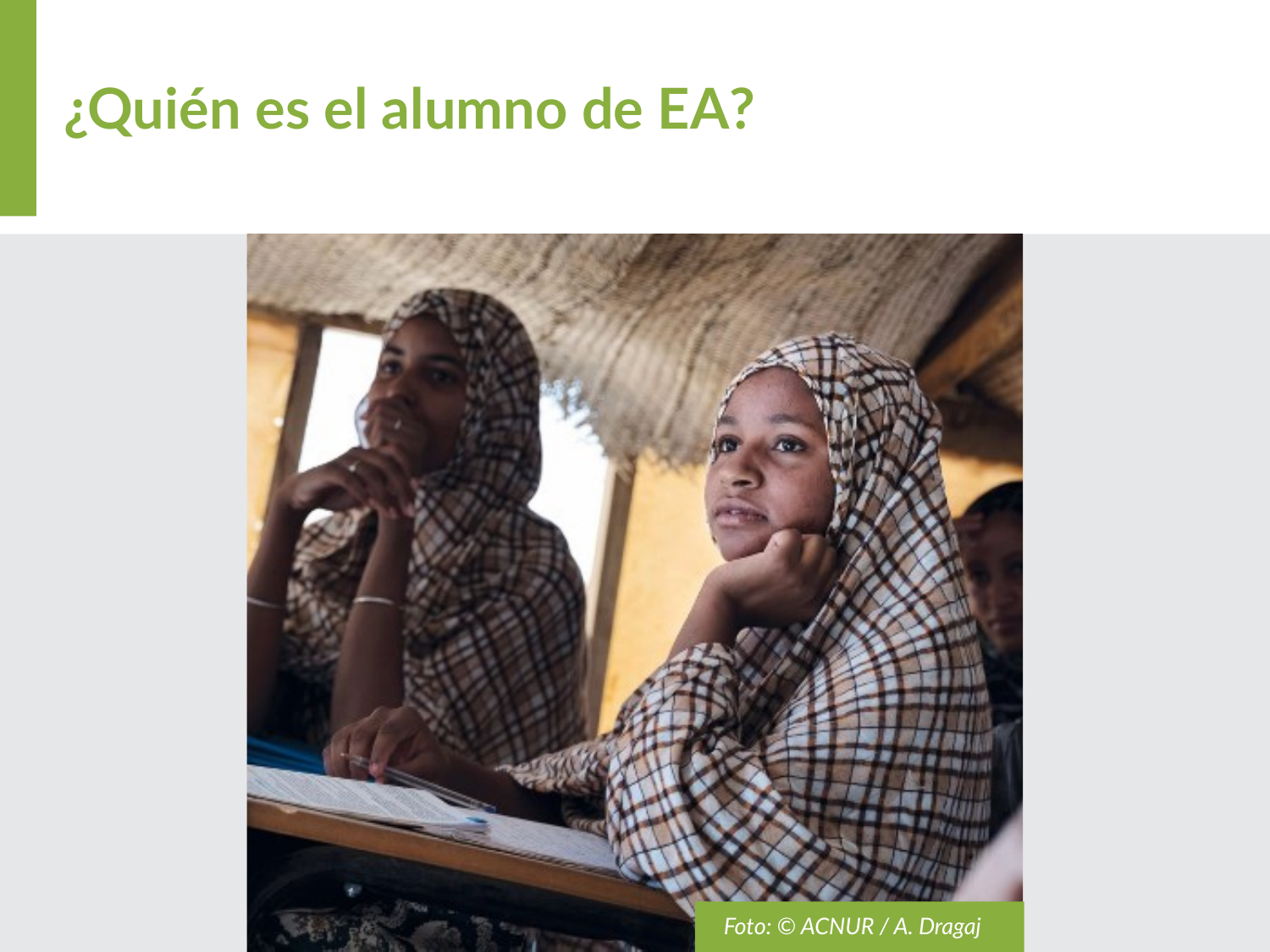

# ¿Quién es el alumno de EA?

Foto: © ACNUR / A. Dragaj